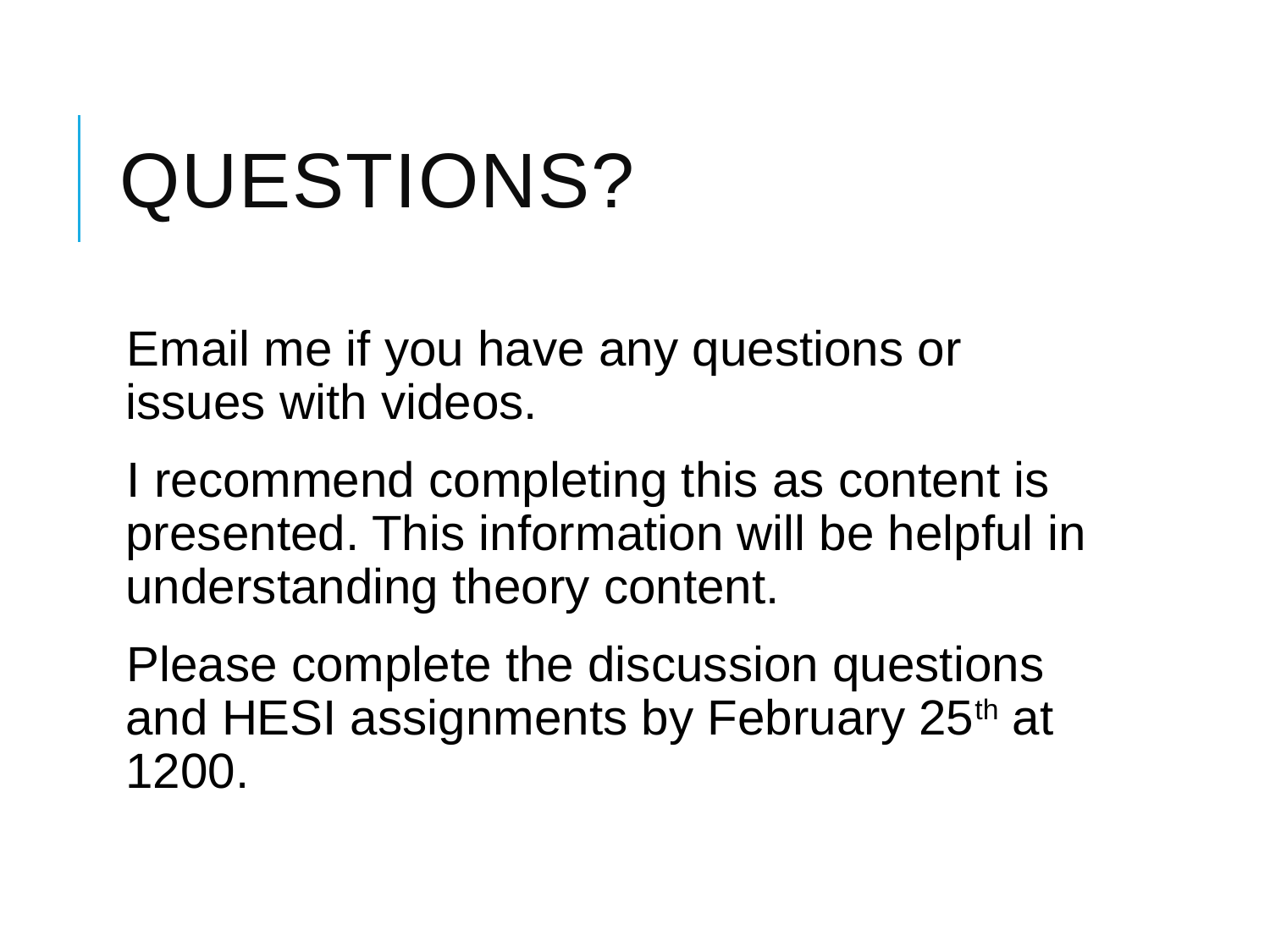

# Questions?
Email me if you have any questions or issues with videos.
I recommend completing this as content is presented. This information will be helpful in understanding theory content.
Please complete the discussion questions and HESI assignments by February 25th at 1200.